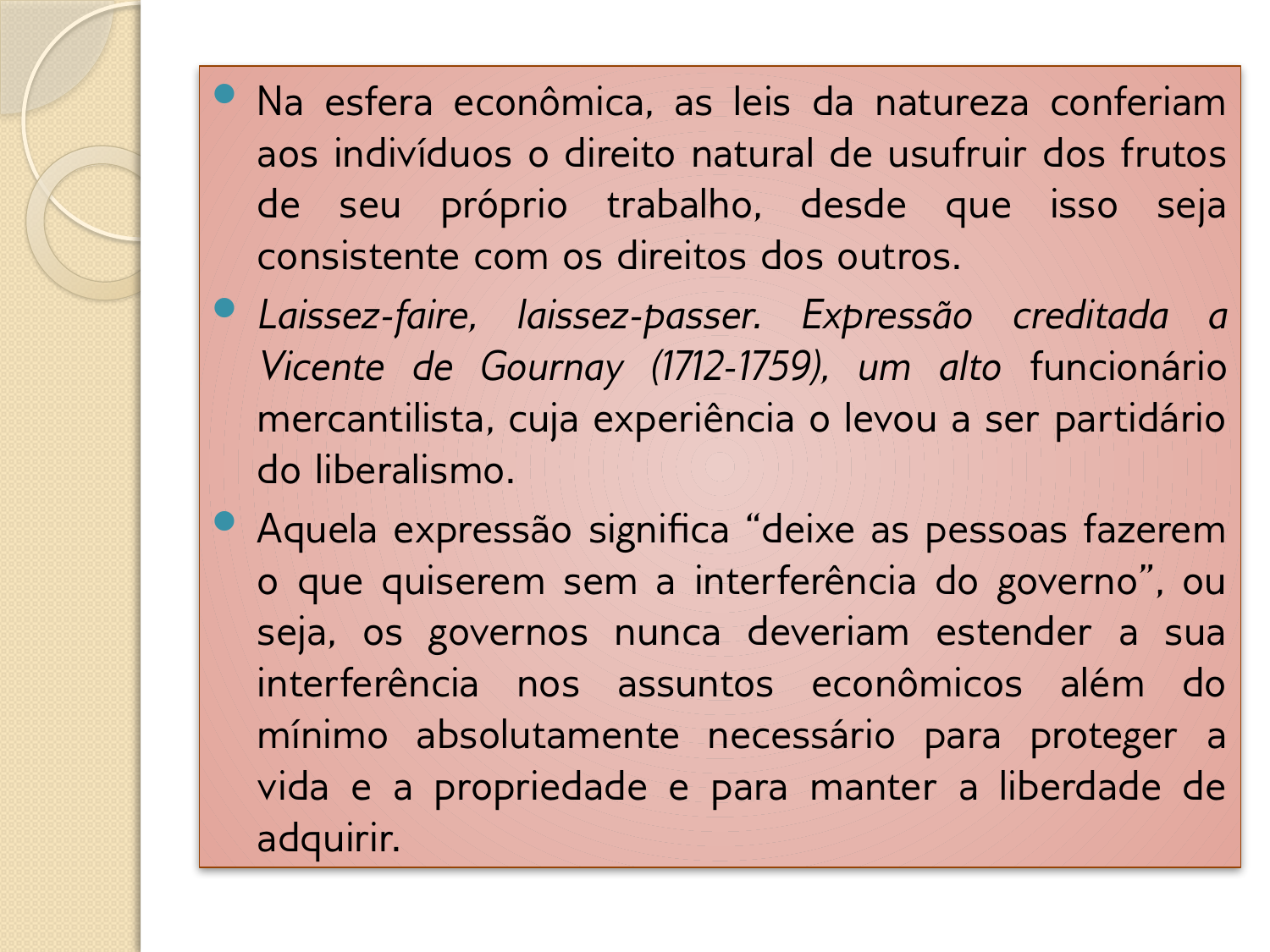

Na esfera econômica, as leis da natureza conferiam aos indivíduos o direito natural de usufruir dos frutos de seu próprio trabalho, desde que isso seja consistente com os direitos dos outros.
Laissez-faire, laissez-passer. Expressão creditada a Vicente de Gournay (1712-1759), um alto funcionário mercantilista, cuja experiência o levou a ser partidário do liberalismo.
Aquela expressão significa “deixe as pessoas fazerem o que quiserem sem a interferência do governo”, ou seja, os governos nunca deveriam estender a sua interferência nos assuntos econômicos além do mínimo absolutamente necessário para proteger a vida e a propriedade e para manter a liberdade de adquirir.